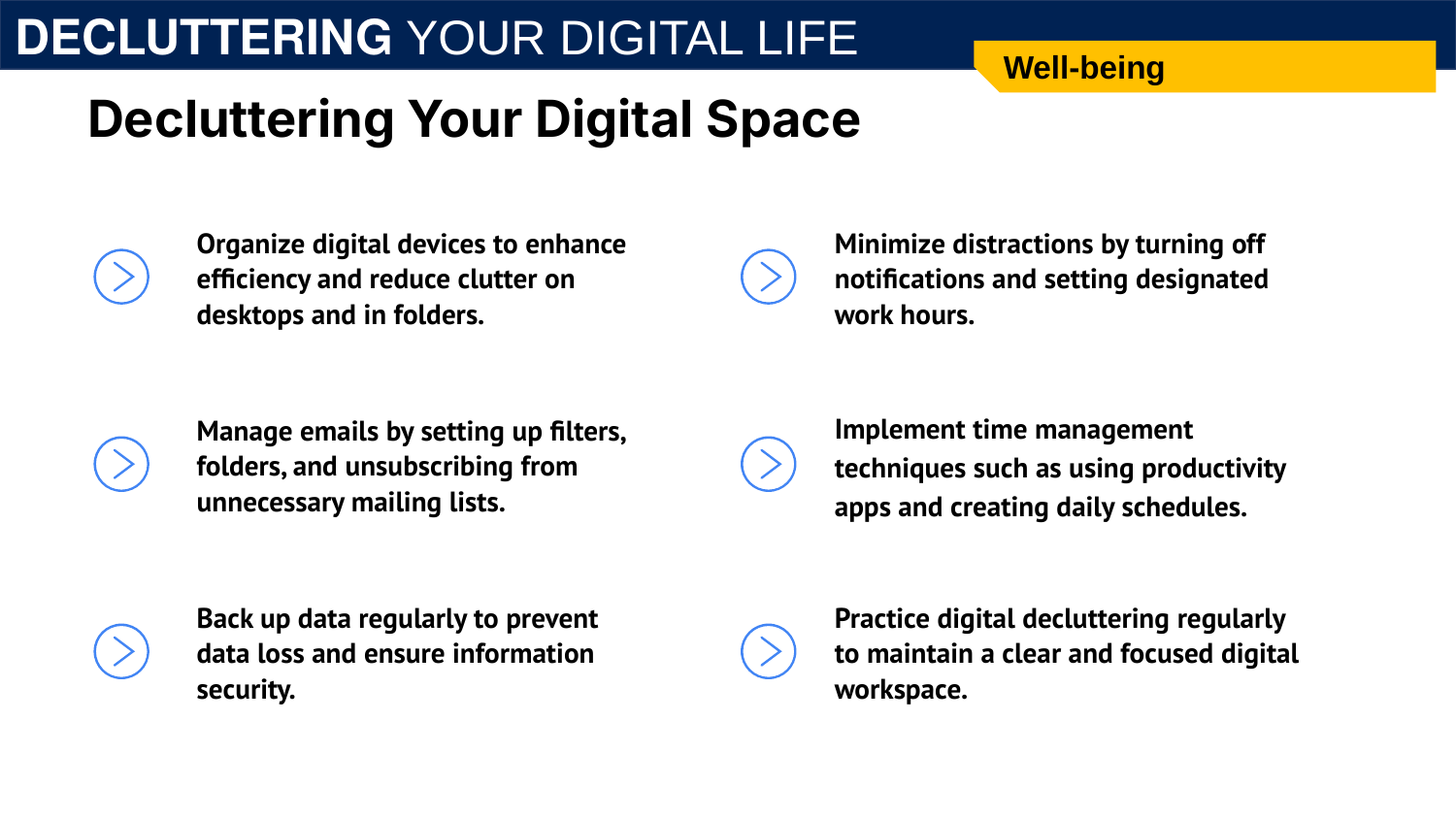

DECLUTTERING YOUR DIGITAL LIFE
Well-being

# Decluttering Your Digital Space
Organize digital devices to enhance efficiency and reduce clutter on desktops and in folders.
Minimize distractions by turning off notifications and setting designated work hours.

Manage emails by setting up filters, folders, and unsubscribing from unnecessary mailing lists.
Implement time management techniques such as using productivity apps and creating daily schedules.

Back up data regularly to prevent data loss and ensure information security.
Practice digital decluttering regularly to maintain a clear and focused digital workspace.